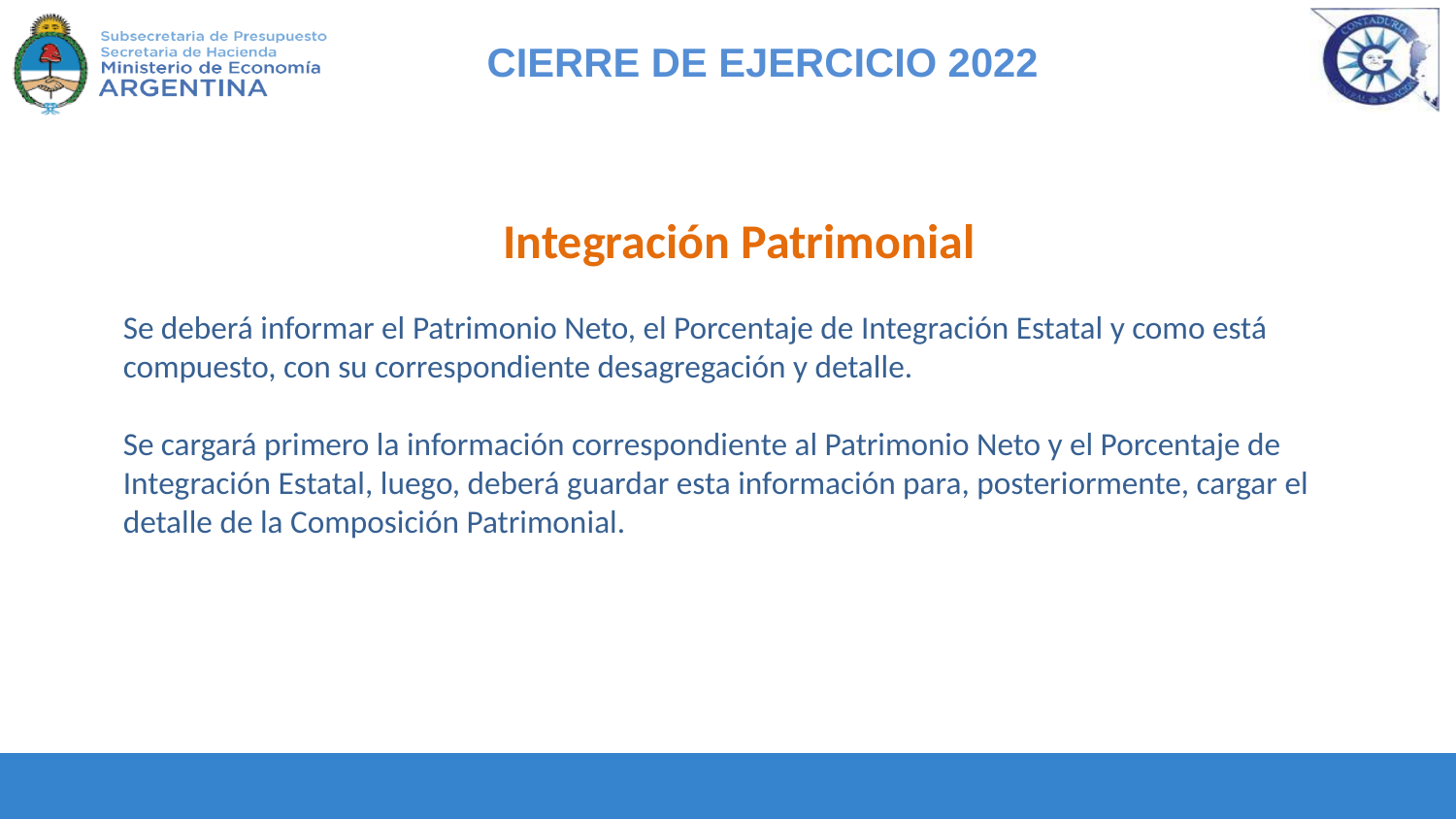

Integración Patrimonial
Se deberá informar el Patrimonio Neto, el Porcentaje de Integración Estatal y como está compuesto, con su correspondiente desagregación y detalle.
Se cargará primero la información correspondiente al Patrimonio Neto y el Porcentaje de Integración Estatal, luego, deberá guardar esta información para, posteriormente, cargar el detalle de la Composición Patrimonial.